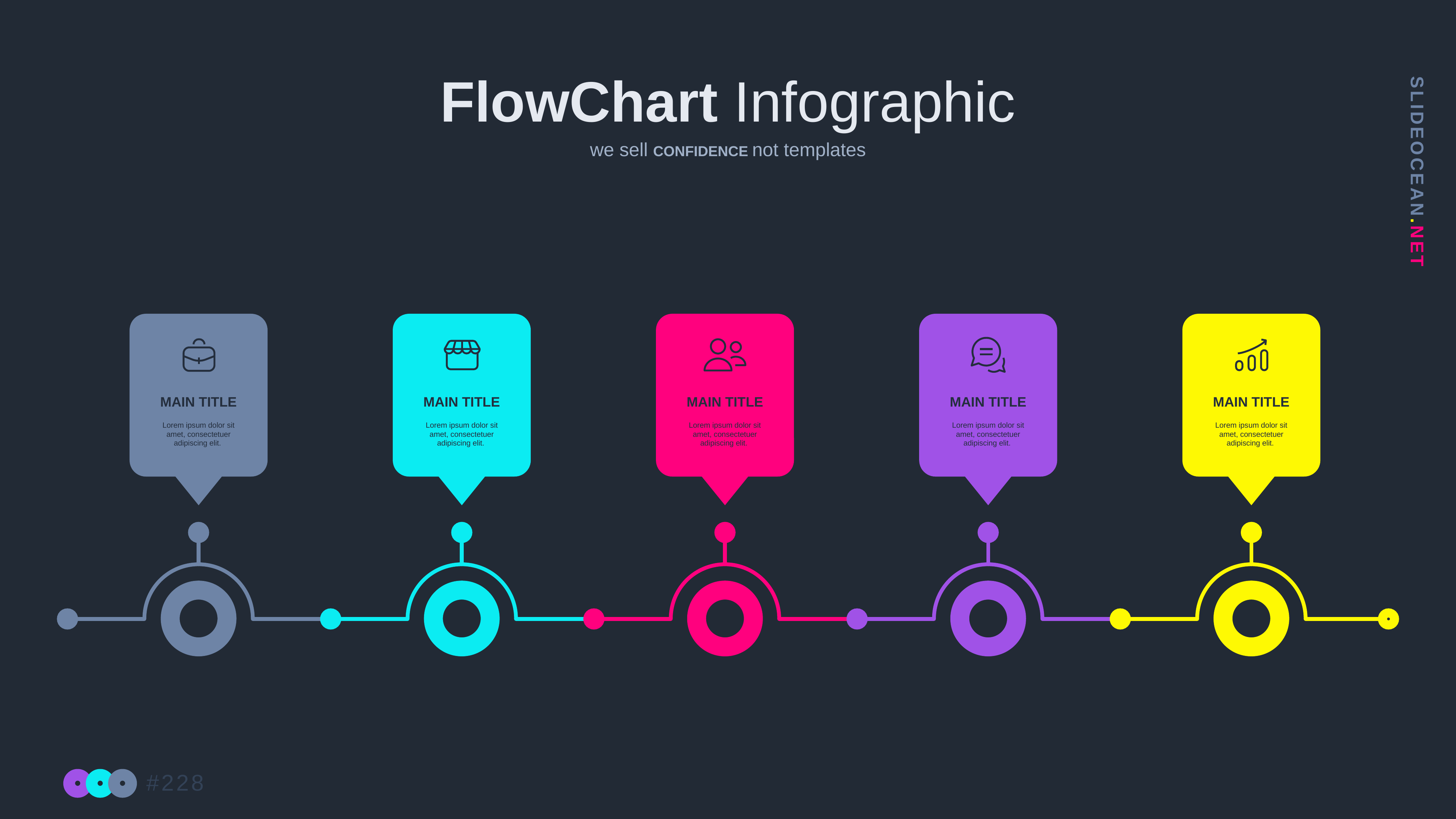

FlowChart Infographic
we sell CONFIDENCE not templates

MAIN TITLE
Lorem ipsum dolor sit amet, consectetuer adipiscing elit.
MAIN TITLE
Lorem ipsum dolor sit amet, consectetuer adipiscing elit.
MAIN TITLE
Lorem ipsum dolor sit amet, consectetuer adipiscing elit.
MAIN TITLE
Lorem ipsum dolor sit amet, consectetuer adipiscing elit.
MAIN TITLE
Lorem ipsum dolor sit amet, consectetuer adipiscing elit.

#228